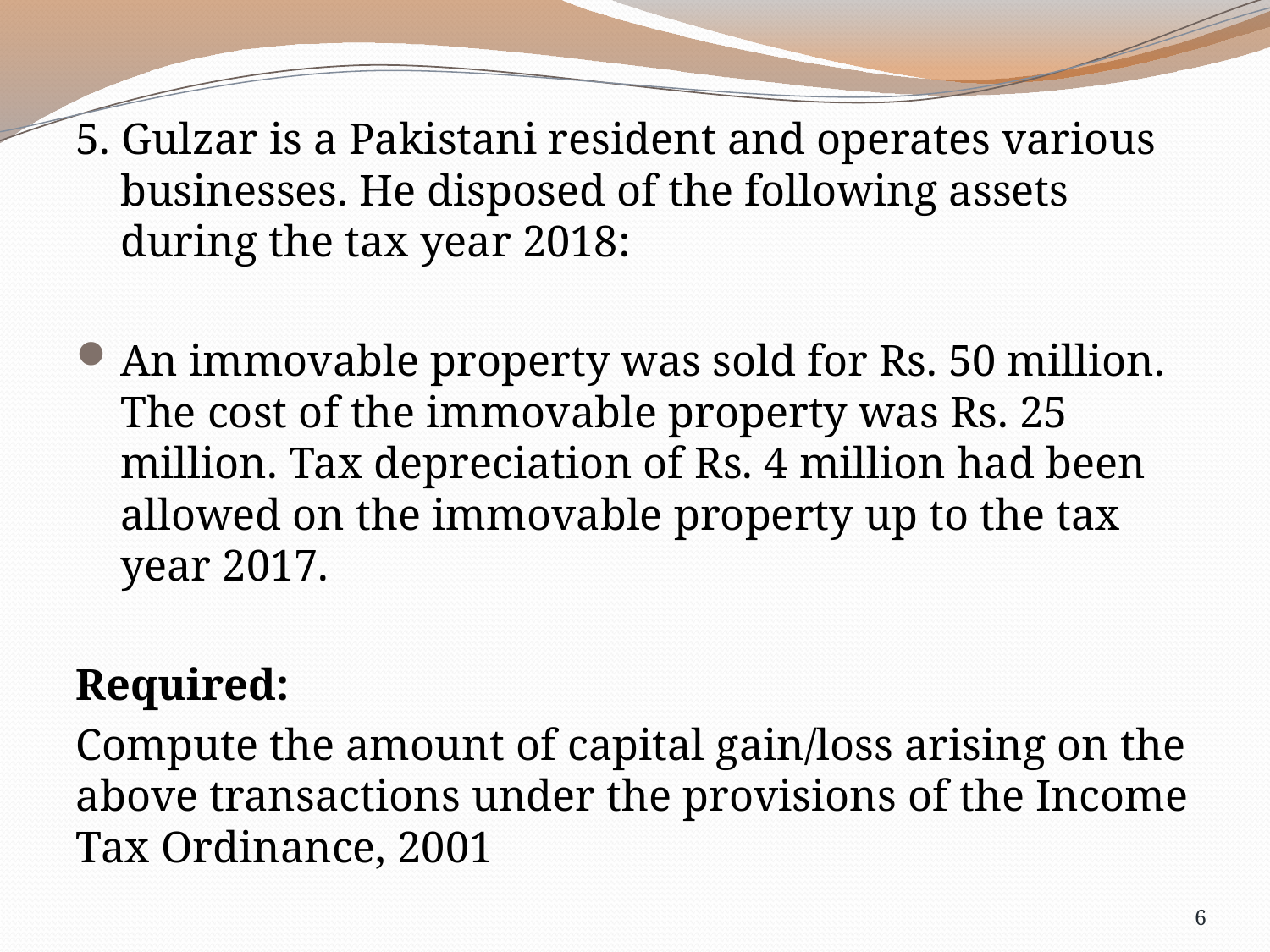

5. Gulzar is a Pakistani resident and operates various businesses. He disposed of the following assets during the tax year 2018:

An immovable property was sold for Rs. 50 million. The cost of the immovable property was Rs. 25 million. Tax depreciation of Rs. 4 million had been allowed on the immovable property up to the tax year 2017.

Required:
Compute the amount of capital gain/loss arising on the above transactions under the provisions of the Income Tax Ordinance, 2001
6